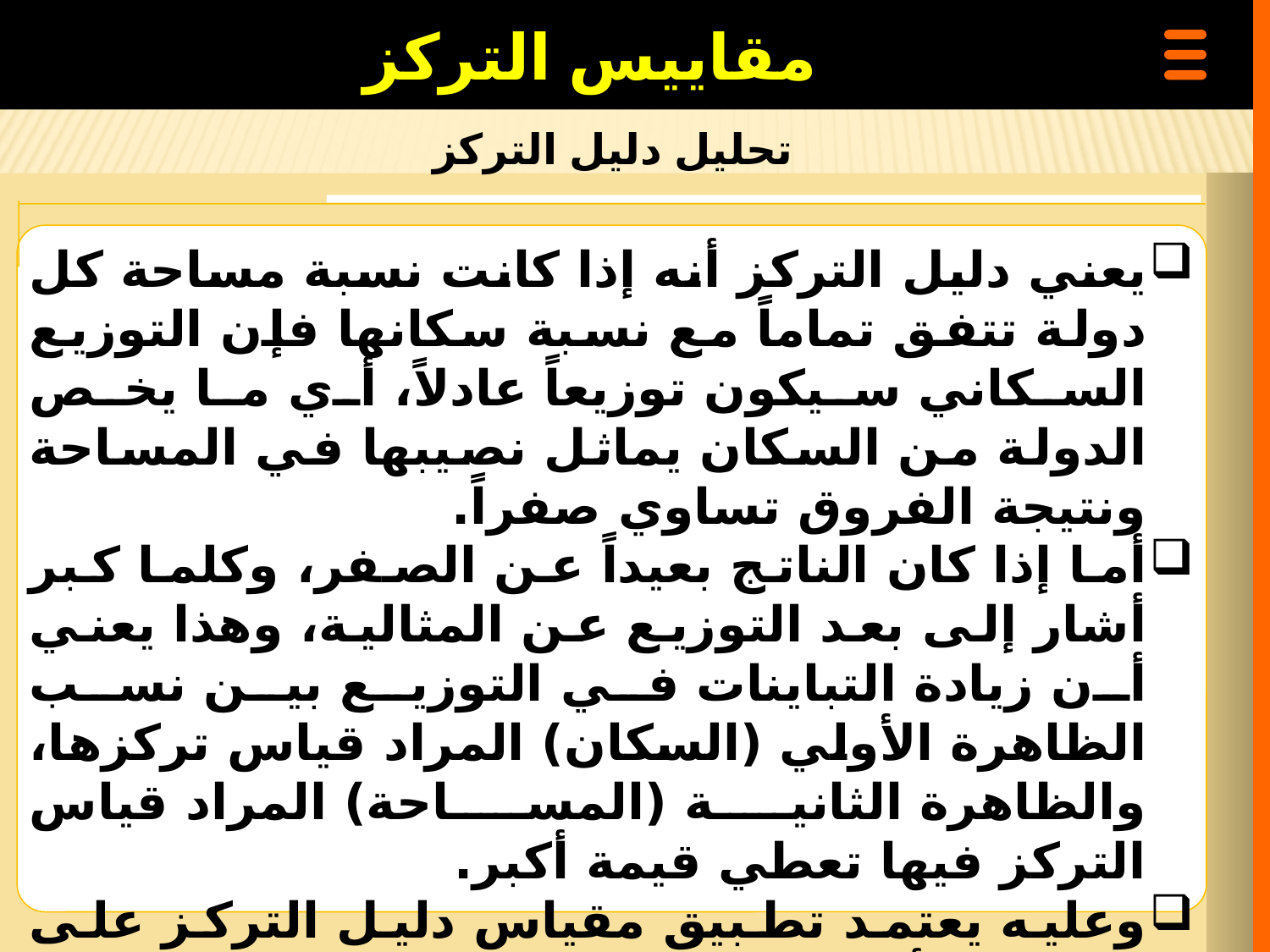

مقاييس التركز

تحليل دليل التركز

يعني دليل التركز أنه إذا كانت نسبة مساحة كل دولة تتفق تماماً مع نسبة سكانها فإن التوزيع السكاني سيكون توزيعاً عادلاً، أي ما يخص الدولة من السكان يماثل نصيبها في المساحة ونتيجة الفروق تساوي صفراً.
أما إذا كان الناتج بعيداً عن الصفر، وكلما كبر أشار إلى بعد التوزيع عن المثالية، وهذا يعني أن زيادة التباينات في التوزيع بين نسب الظاهرة الأولي (السكان) المراد قياس تركزها، والظاهرة الثانية (المساحة) المراد قياس التركز فيها تعطي قيمة أكبر.
وعليه يعتمد تطبيق مقياس دليل التركز على متغيرين أحدهما الظاهرة المراد قياس تركزها في اطار المكان والآخر الوحدات المكانية ذاتها,